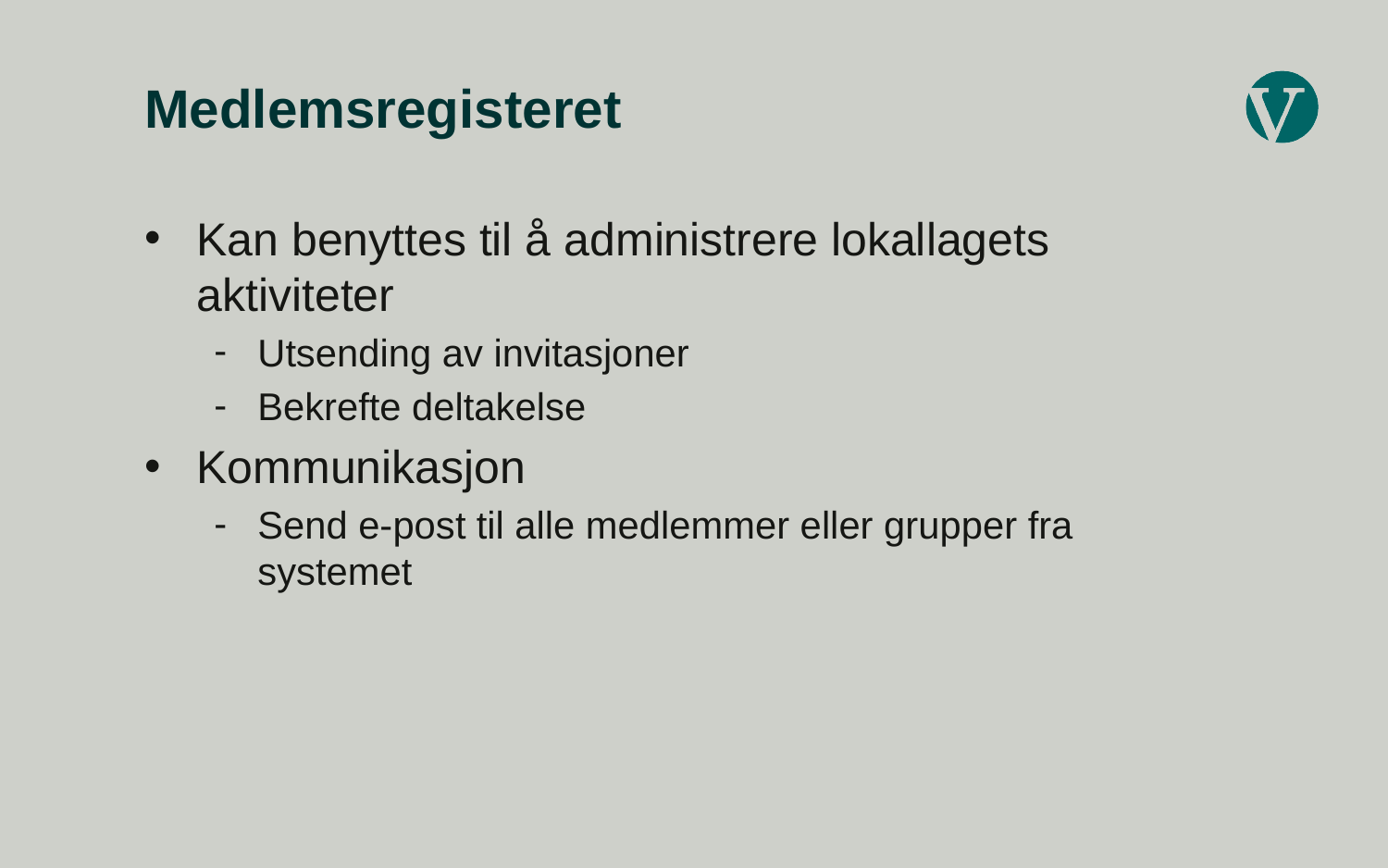

# Medlemsregisteret
Kan benyttes til å administrere lokallagets aktiviteter
Utsending av invitasjoner
Bekrefte deltakelse
Kommunikasjon
Send e-post til alle medlemmer eller grupper fra systemet